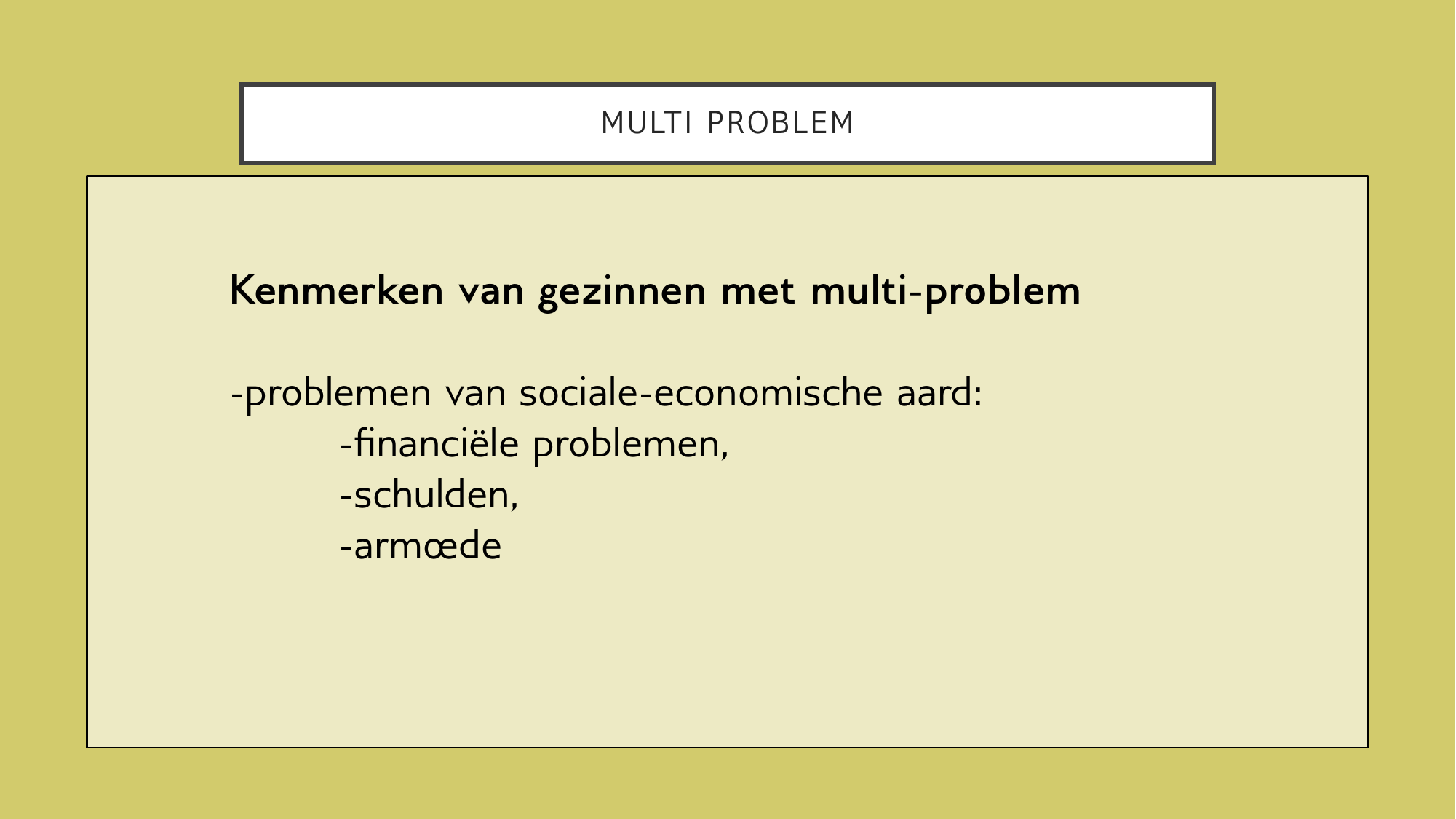

# Multi problem

Kenmerken van gezinnen met multi-problem

-problemen van sociale-economische aard:
	-financiële problemen,
	-schulden,
	-armoede